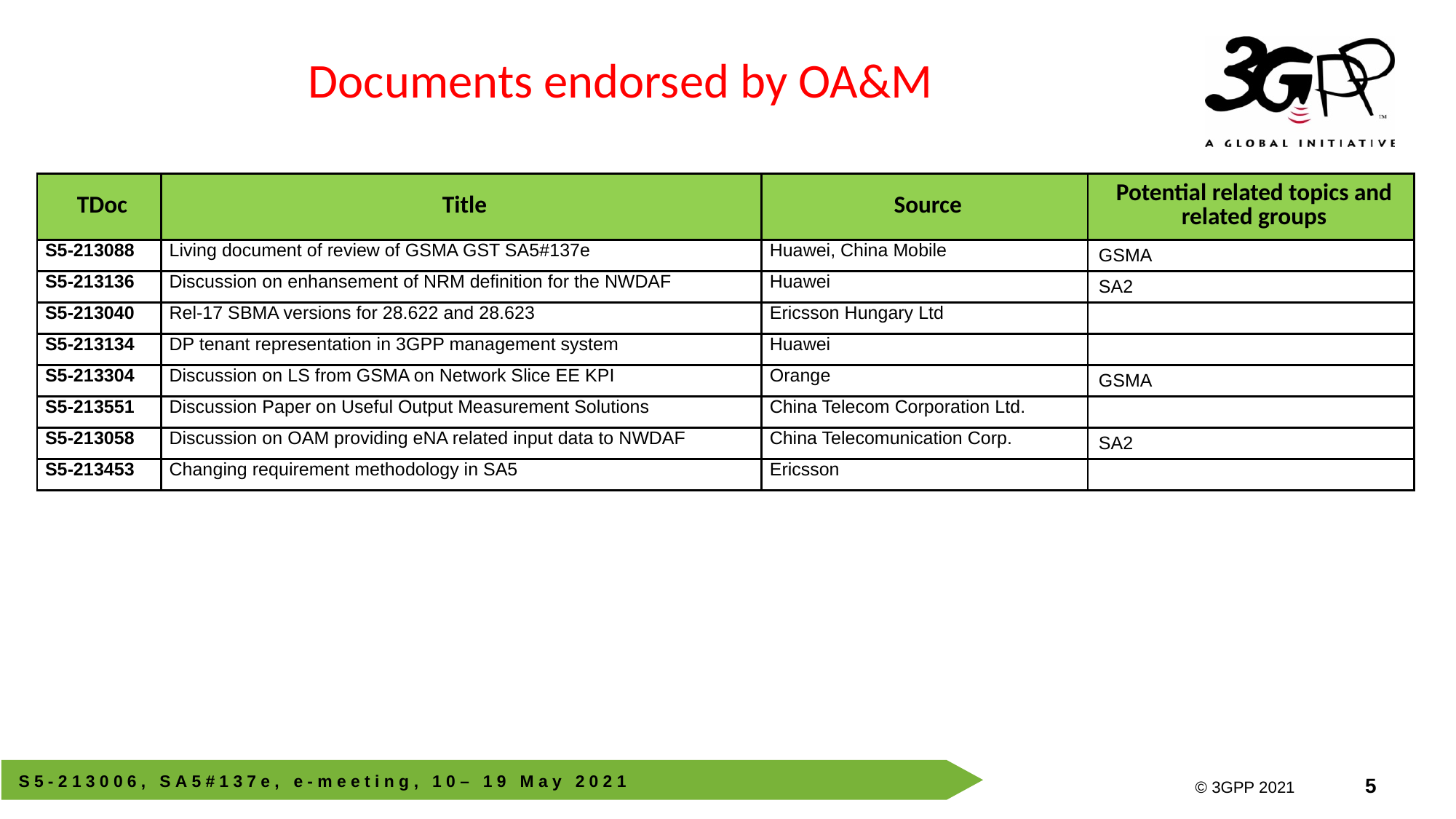

Documents endorsed by OA&M
| TDoc | Title | Source | Potential related topics and related groups |
| --- | --- | --- | --- |
| S5-213088 | Living document of review of GSMA GST SA5#137e | Huawei, China Mobile | GSMA |
| S5-213136 | Discussion on enhansement of NRM definition for the NWDAF | Huawei | SA2 |
| S5-213040 | Rel-17 SBMA versions for 28.622 and 28.623 | Ericsson Hungary Ltd |  |
| S5-213134 | DP tenant representation in 3GPP management system | Huawei |  |
| S5-213304 | Discussion on LS from GSMA on Network Slice EE KPI | Orange | GSMA |
| S5-213551 | Discussion Paper on Useful Output Measurement Solutions | China Telecom Corporation Ltd. |  |
| S5-213058 | Discussion on OAM providing eNA related input data to NWDAF | China Telecomunication Corp. | SA2 |
| S5-213453 | Changing requirement methodology in SA5 | Ericsson |  |